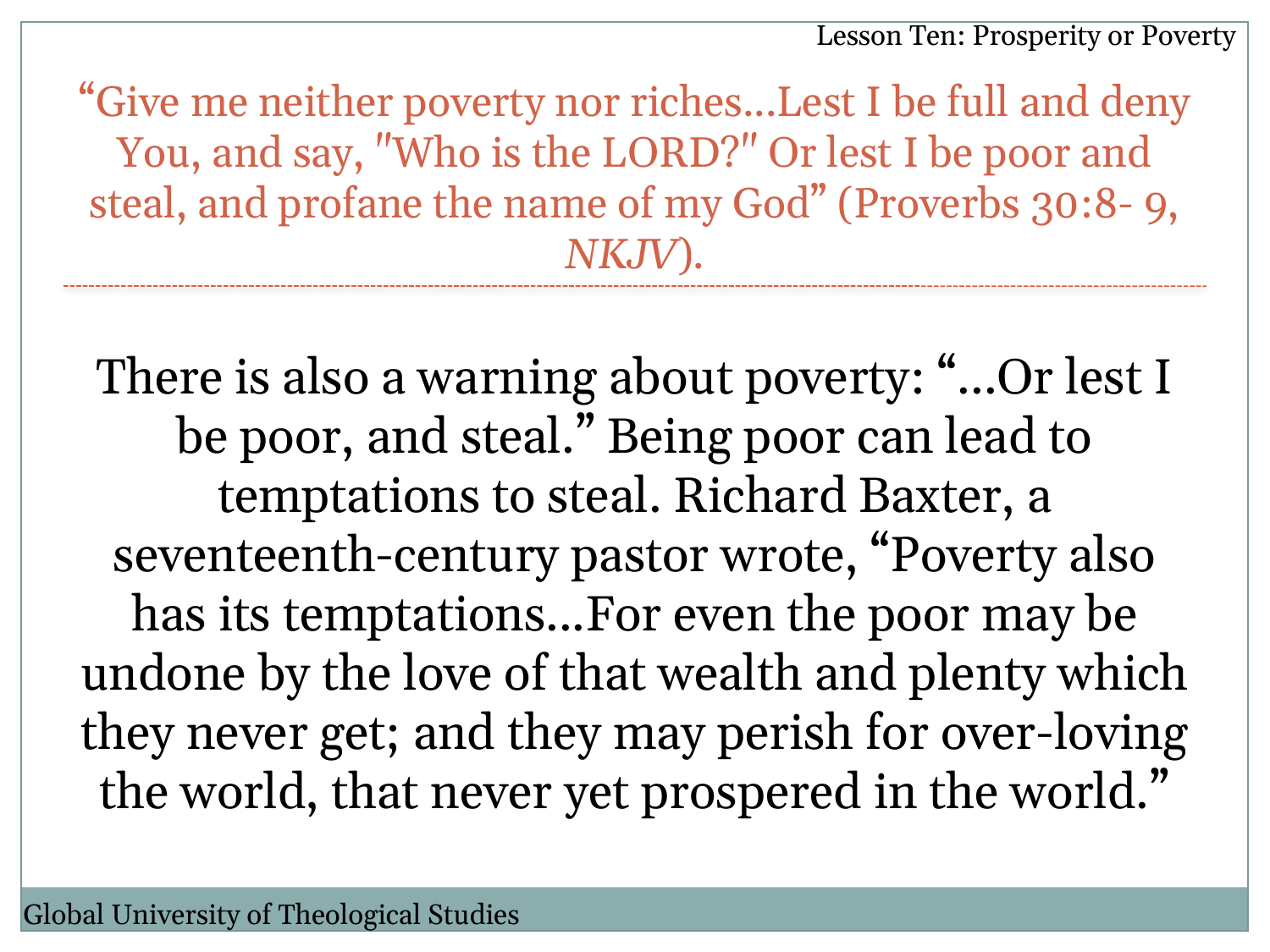

Lesson Ten: Prosperity or Poverty
“Give me neither poverty nor riches...Lest I be full and deny You, and say, "Who is the LORD?" Or lest I be poor and steal, and profane the name of my God” (Proverbs 30:8- 9, NKJV).
There is also a warning about poverty: “...Or lest I be poor, and steal.” Being poor can lead to temptations to steal. Richard Baxter, a seventeenth-century pastor wrote, “Poverty also has its temptations...For even the poor may be undone by the love of that wealth and plenty which they never get; and they may perish for over-loving the world, that never yet prospered in the world.”
Global University of Theological Studies